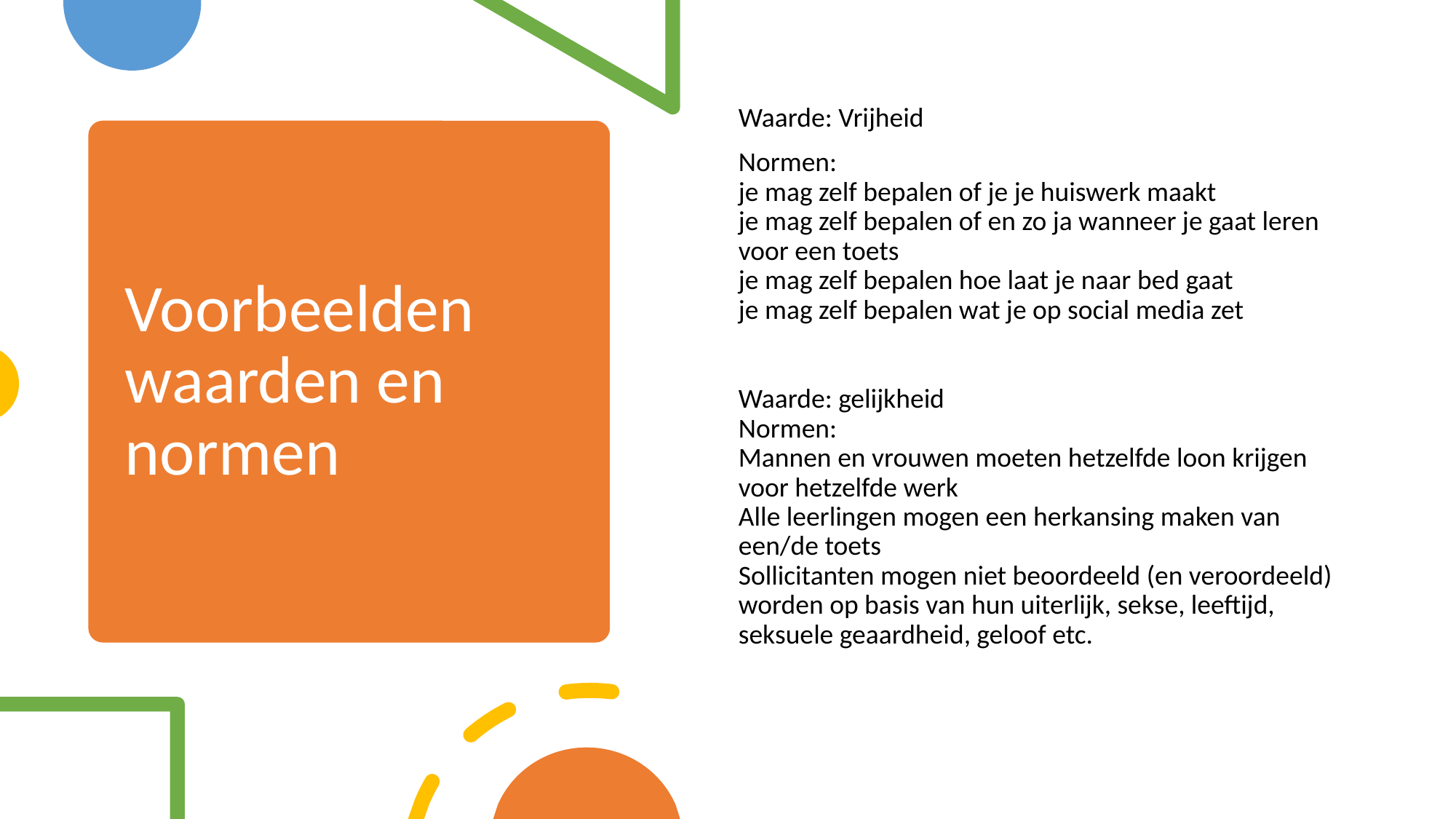

Waarde: Vrijheid
Normen:
je mag zelf bepalen of je je huiswerk maakt
je mag zelf bepalen of en zo ja wanneer je gaat leren voor een toets
je mag zelf bepalen hoe laat je naar bed gaat
je mag zelf bepalen wat je op social media zet

Waarde: gelijkheid
Normen:
Mannen en vrouwen moeten hetzelfde loon krijgen voor hetzelfde werk
Alle leerlingen mogen een herkansing maken van een/de toets
Sollicitanten mogen niet beoordeeld (en veroordeeld) worden op basis van hun uiterlijk, sekse, leeftijd, seksuele geaardheid, geloof etc.

# Voorbeelden waarden en normen